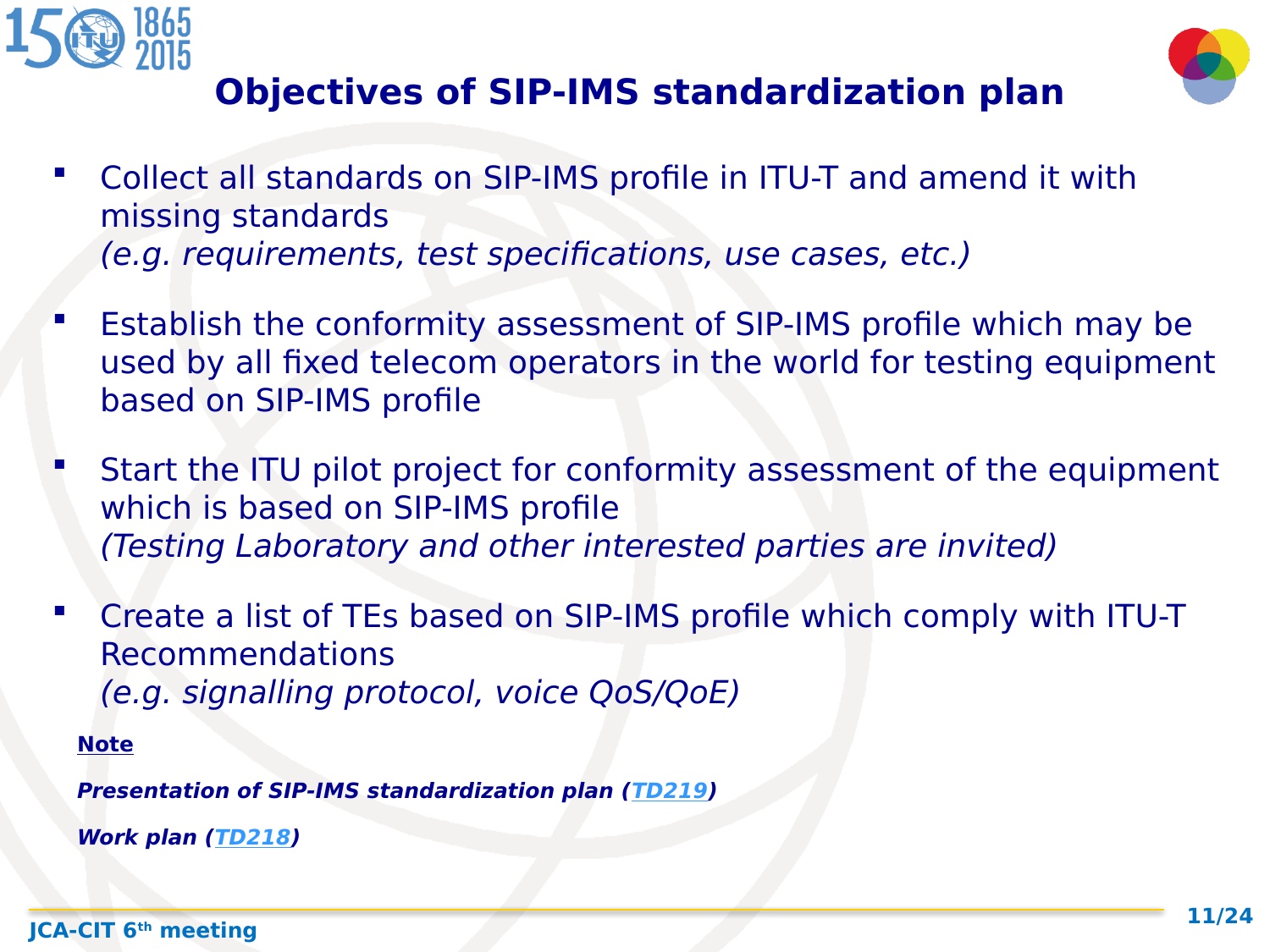

Objectives of SIP-IMS standardization plan
Collect all standards on SIP-IMS profile in ITU-T and amend it with missing standards
(e.g. requirements, test specifications, use cases, etc.)
Establish the conformity assessment of SIP-IMS profile which may be used by all fixed telecom operators in the world for testing equipment based on SIP-IMS profile
Start the ITU pilot project for conformity assessment of the equipment which is based on SIP-IMS profile
(Testing Laboratory and other interested parties are invited)
Create a list of TEs based on SIP-IMS profile which comply with ITU-T Recommendations
(e.g. signalling protocol, voice QoS/QoE)
Note
Presentation of SIP-IMS standardization plan (TD219)
Work plan (TD218)

11/24